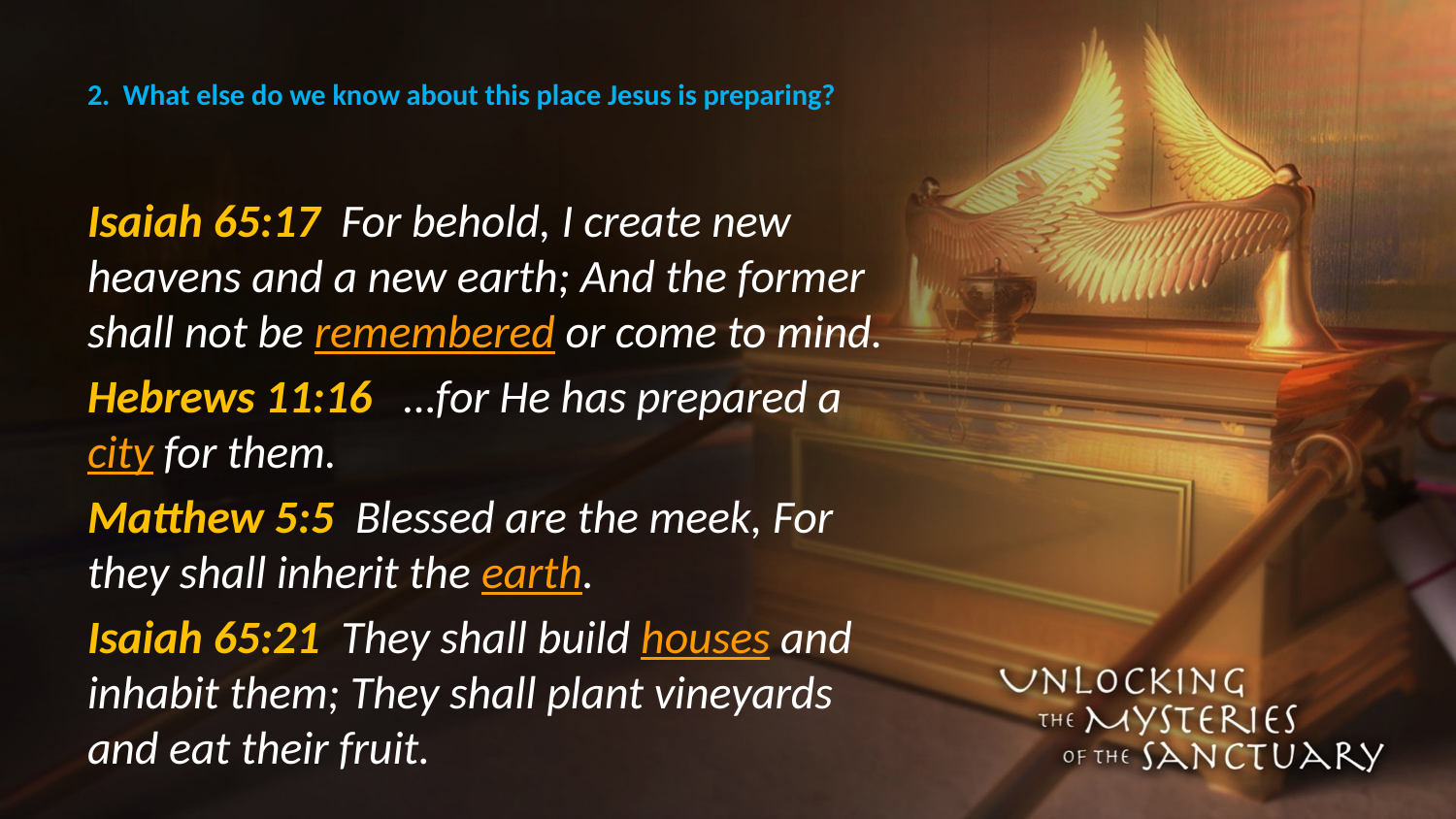

# 2.  What else do we know about this place Jesus is preparing?

Isaiah 65:17  For behold, I create new heavens and a new earth; And the former shall not be remembered or come to mind.
Hebrews 11:16   …for He has prepared a city for them.
Matthew 5:5  Blessed are the meek, For they shall inherit the earth.
Isaiah 65:21  They shall build houses and inhabit them; They shall plant vineyards and eat their fruit.